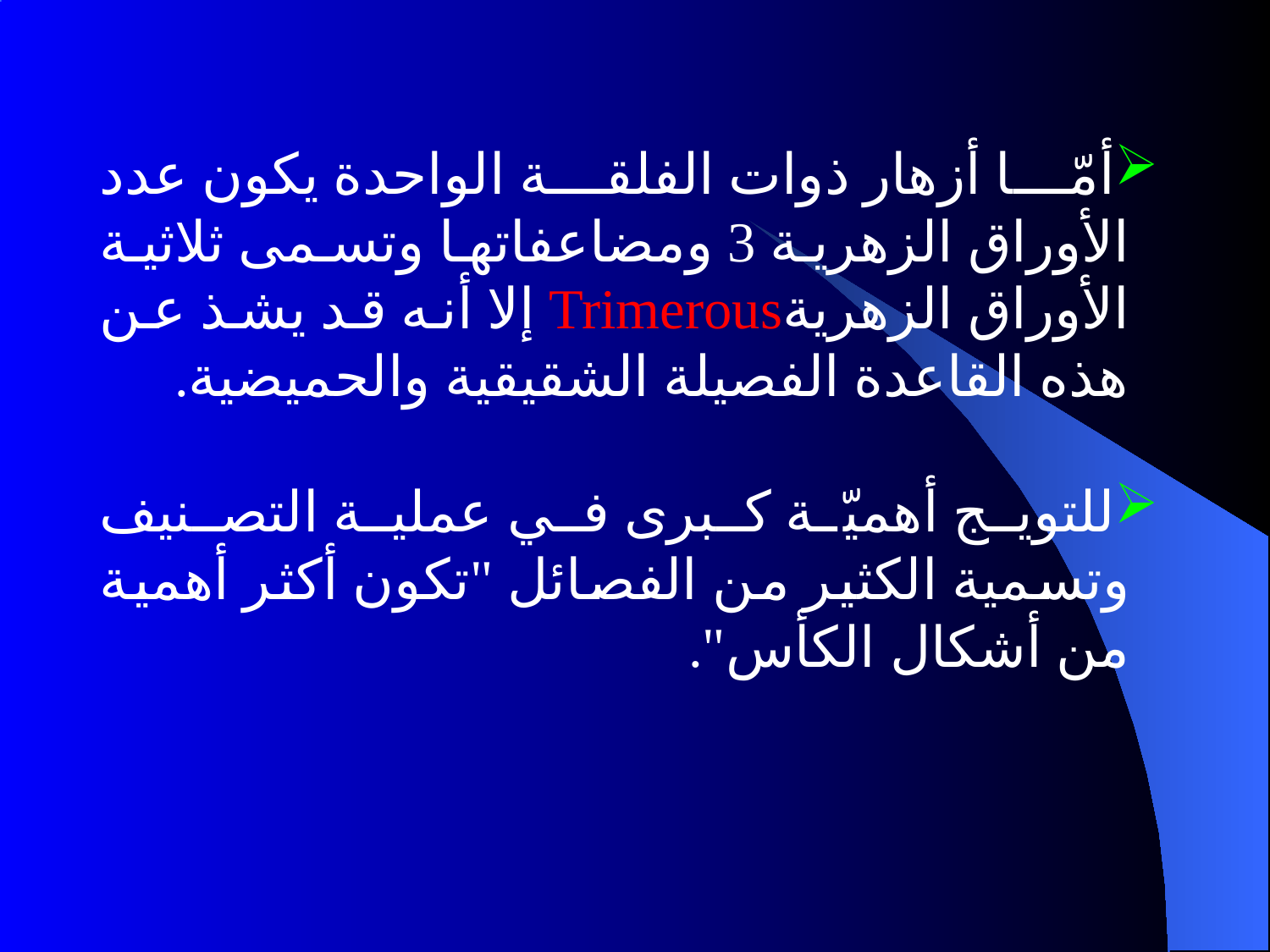

أمّا أزهار ذوات الفلقة الواحدة يكون عدد الأوراق الزهرية 3 ومضاعفاتها وتسمى ثلاثية الأوراق الزهريةTrimerous إلا أنه قد يشذ عن هذه القاعدة الفصيلة الشقيقية والحميضية.

للتويج أهميّة كبرى في عملية التصنيف وتسمية الكثير من الفصائل "تكون أكثر أهمية من أشكال الكأس".